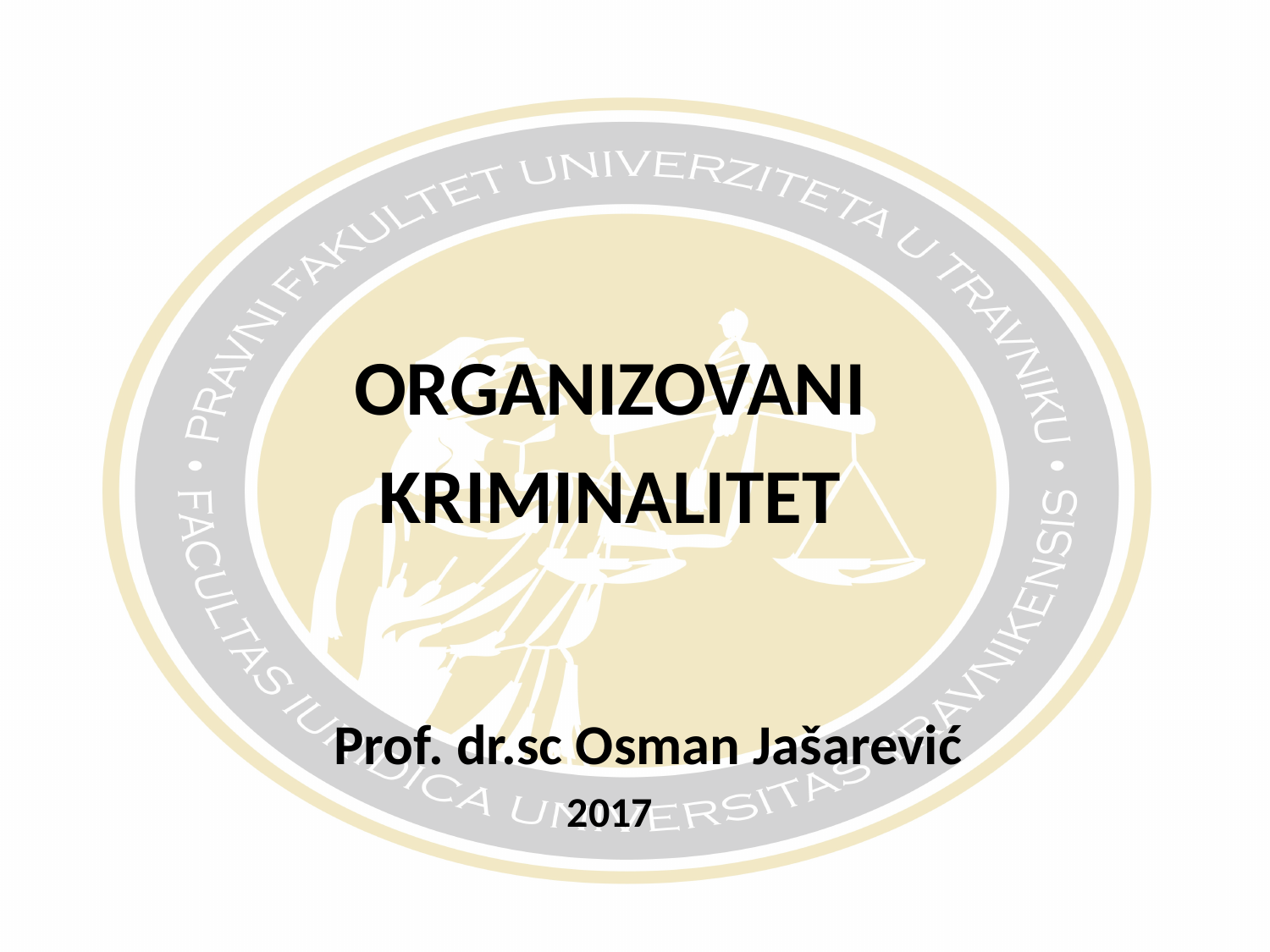

#

ORGANIZOVANI
KRIMINALITET

      Prof. dr.sc Osman Jašarević
2017